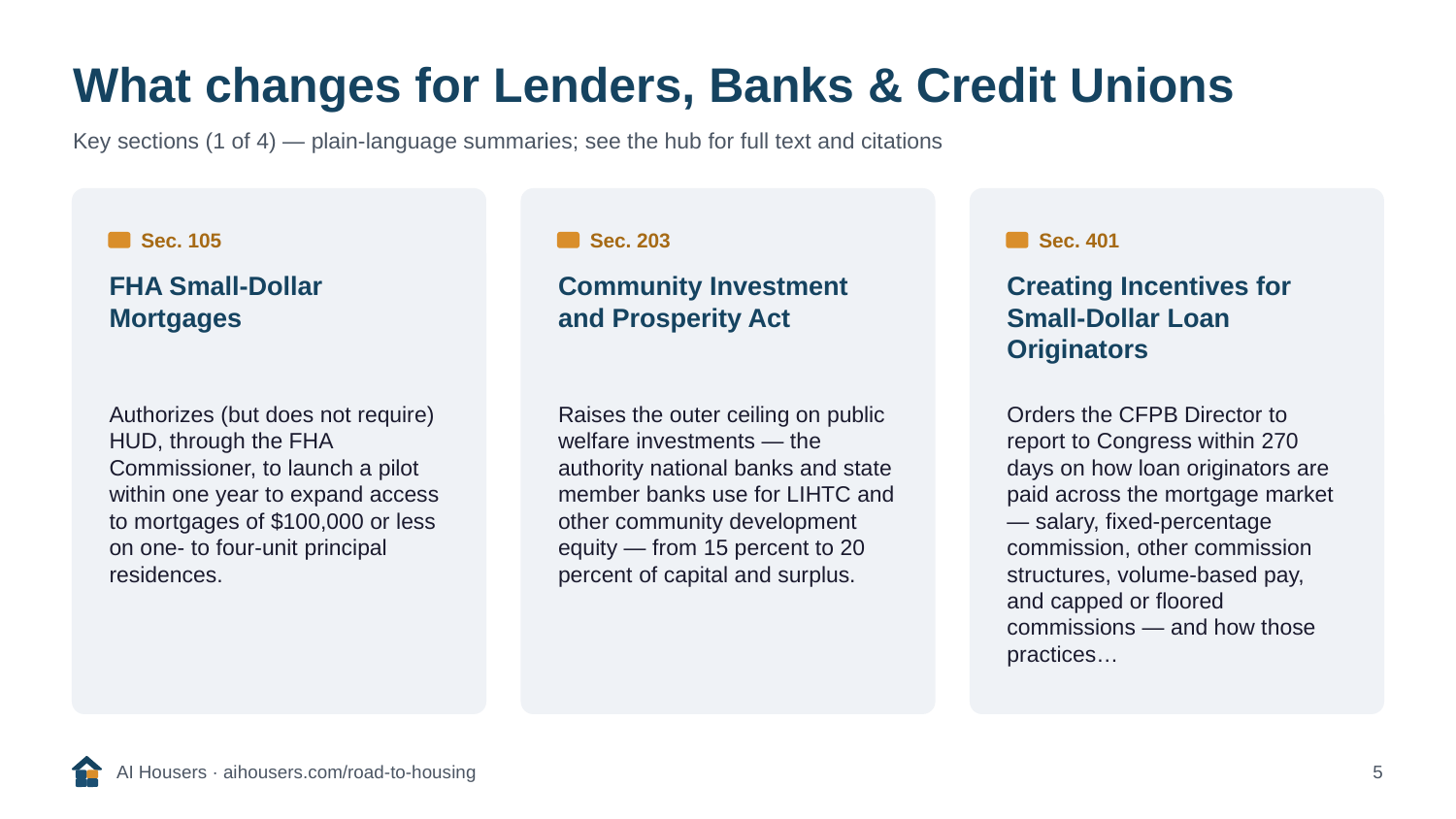

What changes for Lenders, Banks & Credit Unions
Key sections (1 of 4) — plain-language summaries; see the hub for full text and citations

Sec. 105
Sec. 203
Sec. 401

FHA Small-Dollar Mortgages
Community Investment and Prosperity Act
Creating Incentives for Small-Dollar Loan Originators
Authorizes (but does not require) HUD, through the FHA Commissioner, to launch a pilot within one year to expand access to mortgages of $100,000 or less on one- to four-unit principal residences.
Raises the outer ceiling on public welfare investments — the authority national banks and state member banks use for LIHTC and other community development equity — from 15 percent to 20 percent of capital and surplus.
Orders the CFPB Director to report to Congress within 270 days on how loan originators are paid across the mortgage market — salary, fixed-percentage commission, other commission structures, volume-based pay, and capped or floored commissions — and how those practices…
AI Housers · aihousers.com/road-to-housing
5